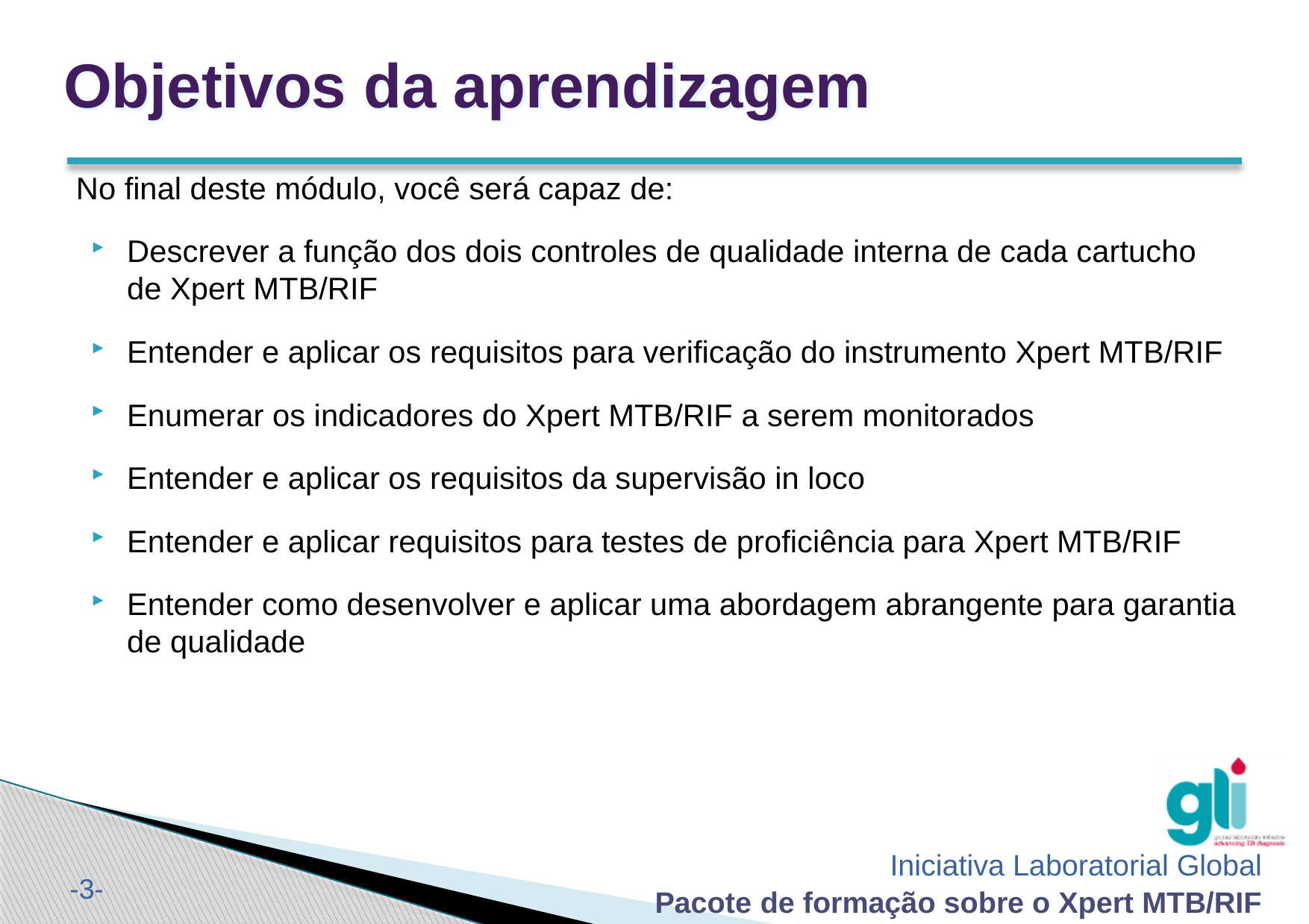

Objetivos da aprendizagem
#
No final deste módulo, você será capaz de:
Descrever a função dos dois controles de qualidade interna de cada cartucho de Xpert MTB/RIF
Entender e aplicar os requisitos para verificação do instrumento Xpert MTB/RIF
Enumerar os indicadores do Xpert MTB/RIF a serem monitorados
Entender e aplicar os requisitos da supervisão in loco
Entender e aplicar requisitos para testes de proficiência para Xpert MTB/RIF
Entender como desenvolver e aplicar uma abordagem abrangente para garantia de qualidade